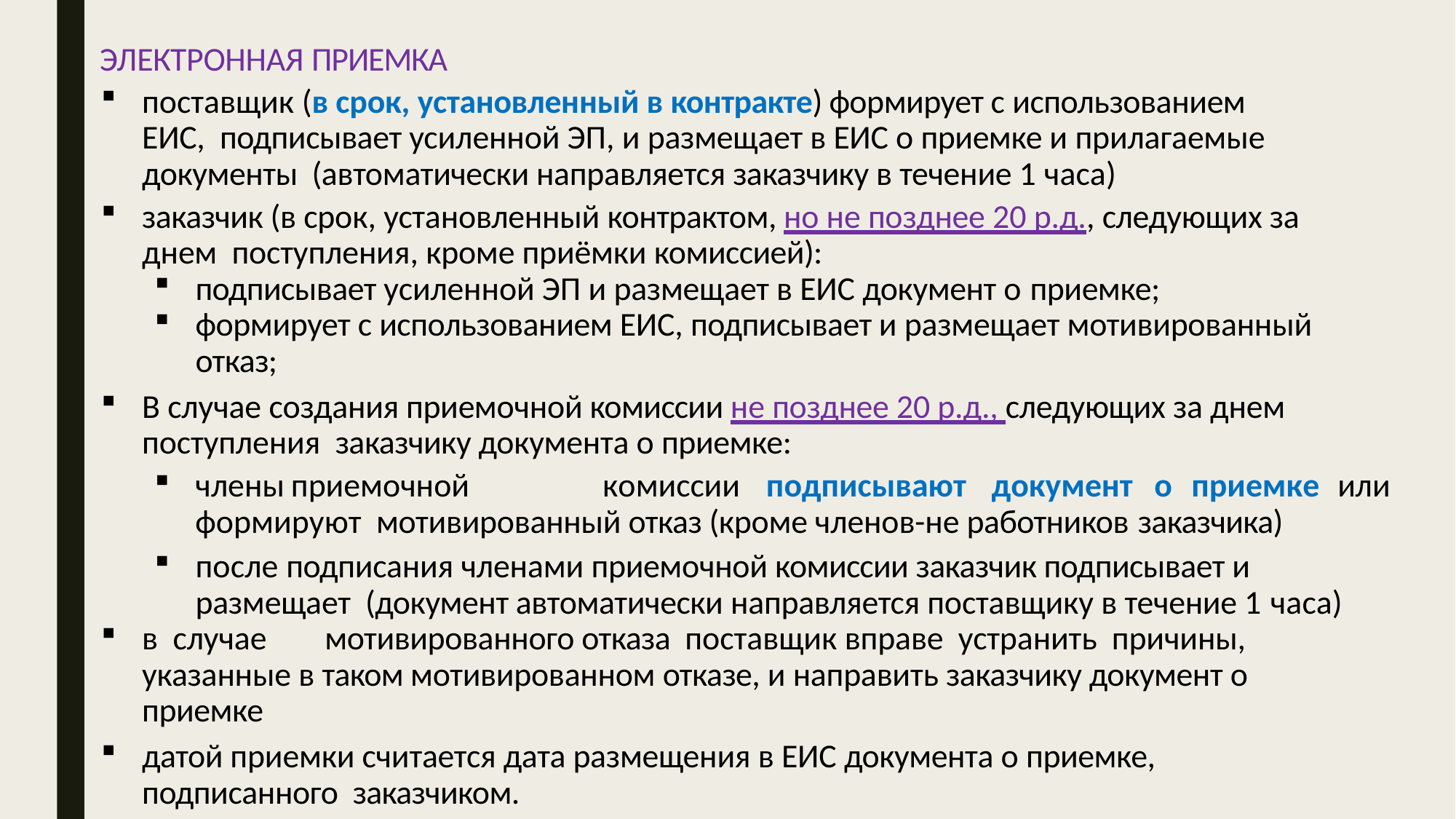

ЭЛЕКТРОННАЯ ПРИЕМКА
поставщик (в срок, установленный в контракте) формирует с использованием ЕИС,  подписывает усиленной ЭП, и размещает в ЕИС о приемке и прилагаемые документы  (автоматически направляется заказчику в течение 1 часа)
заказчик (в срок, установленный контрактом, но не позднее 20 р.д., следующих за днем  поступления, кроме приёмки комиссией):
подписывает усиленной ЭП и размещает в ЕИС документ о приемке;
формирует с использованием ЕИС, подписывает и размещает мотивированный отказ;
В случае создания приемочной комиссии не позднее 20 р.д., следующих за днем поступления  заказчику документа о приемке:
члены	приемочной	комиссии	подписывают	документ	о	приемке	или	формируют  мотивированный отказ (кроме членов-не работников заказчика)
после подписания членами приемочной комиссии заказчик подписывает и размещает  (документ автоматически направляется поставщику в течение 1 часа)
в случае	мотивированного отказа  поставщик вправе  устранить  причины,  указанные в таком мотивированном отказе, и направить заказчику документ о приемке
датой приемки считается дата размещения в ЕИС документа о приемке, подписанного  заказчиком.